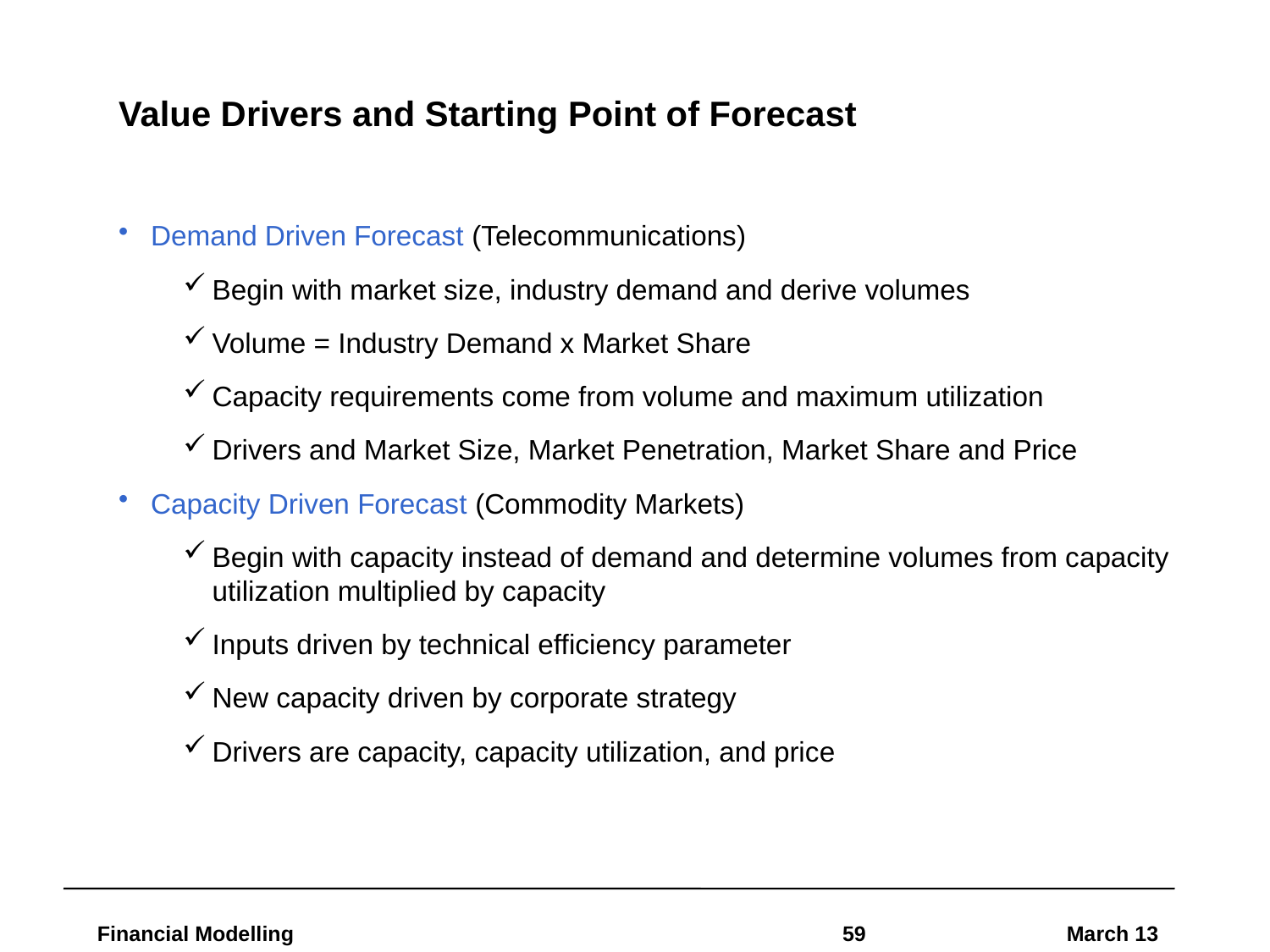

# Value Drivers and Starting Point of Forecast
Demand Driven Forecast (Telecommunications)
Begin with market size, industry demand and derive volumes
Volume = Industry Demand x Market Share
Capacity requirements come from volume and maximum utilization
Drivers and Market Size, Market Penetration, Market Share and Price
Capacity Driven Forecast (Commodity Markets)
Begin with capacity instead of demand and determine volumes from capacity utilization multiplied by capacity
Inputs driven by technical efficiency parameter
New capacity driven by corporate strategy
Drivers are capacity, capacity utilization, and price